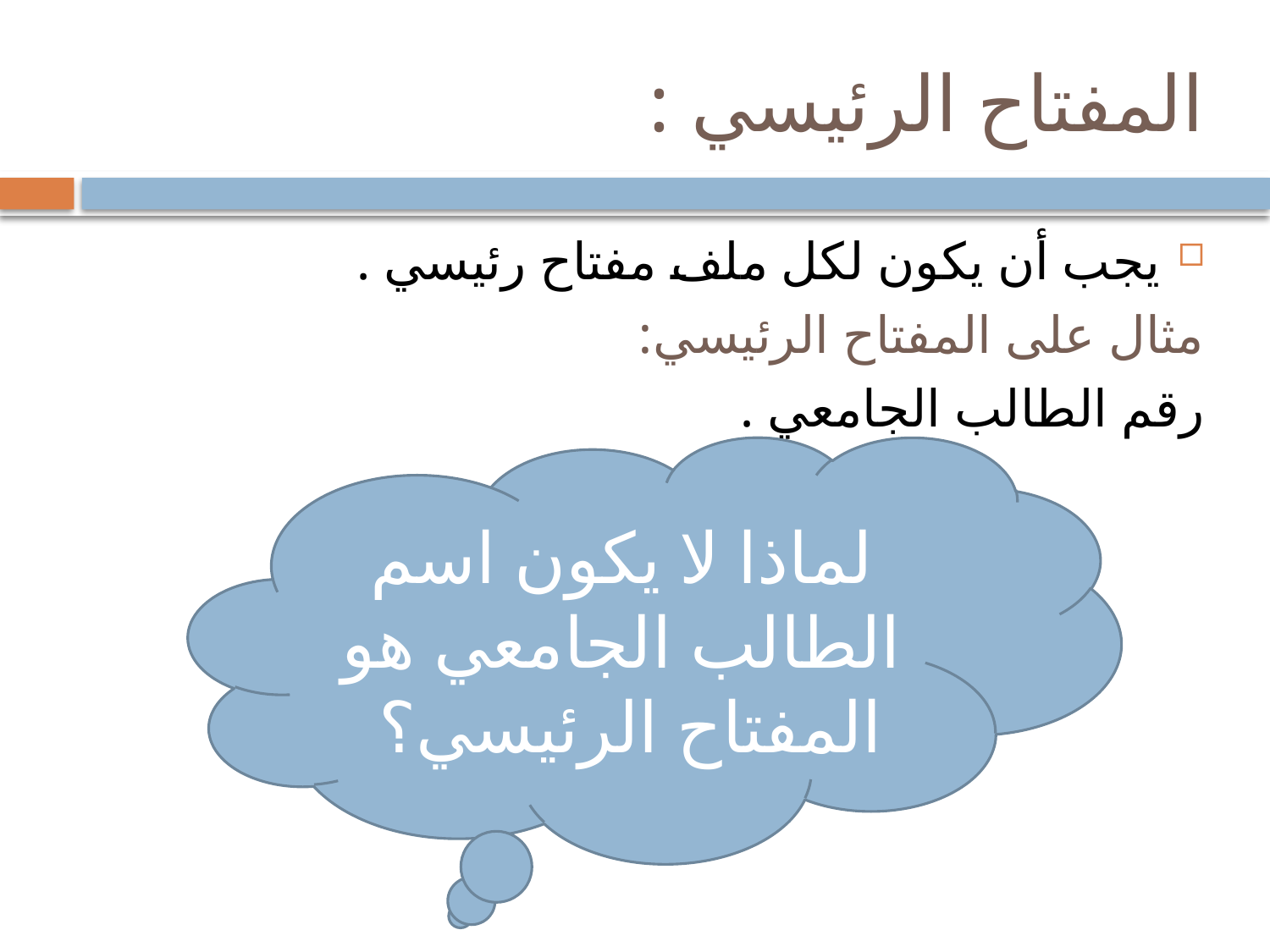

# المفتاح الرئيسي :
يجب أن يكون لكل ملف مفتاح رئيسي .
مثال على المفتاح الرئيسي:
رقم الطالب الجامعي .

لماذا لا يكون اسم الطالب الجامعي هو المفتاح الرئيسي؟